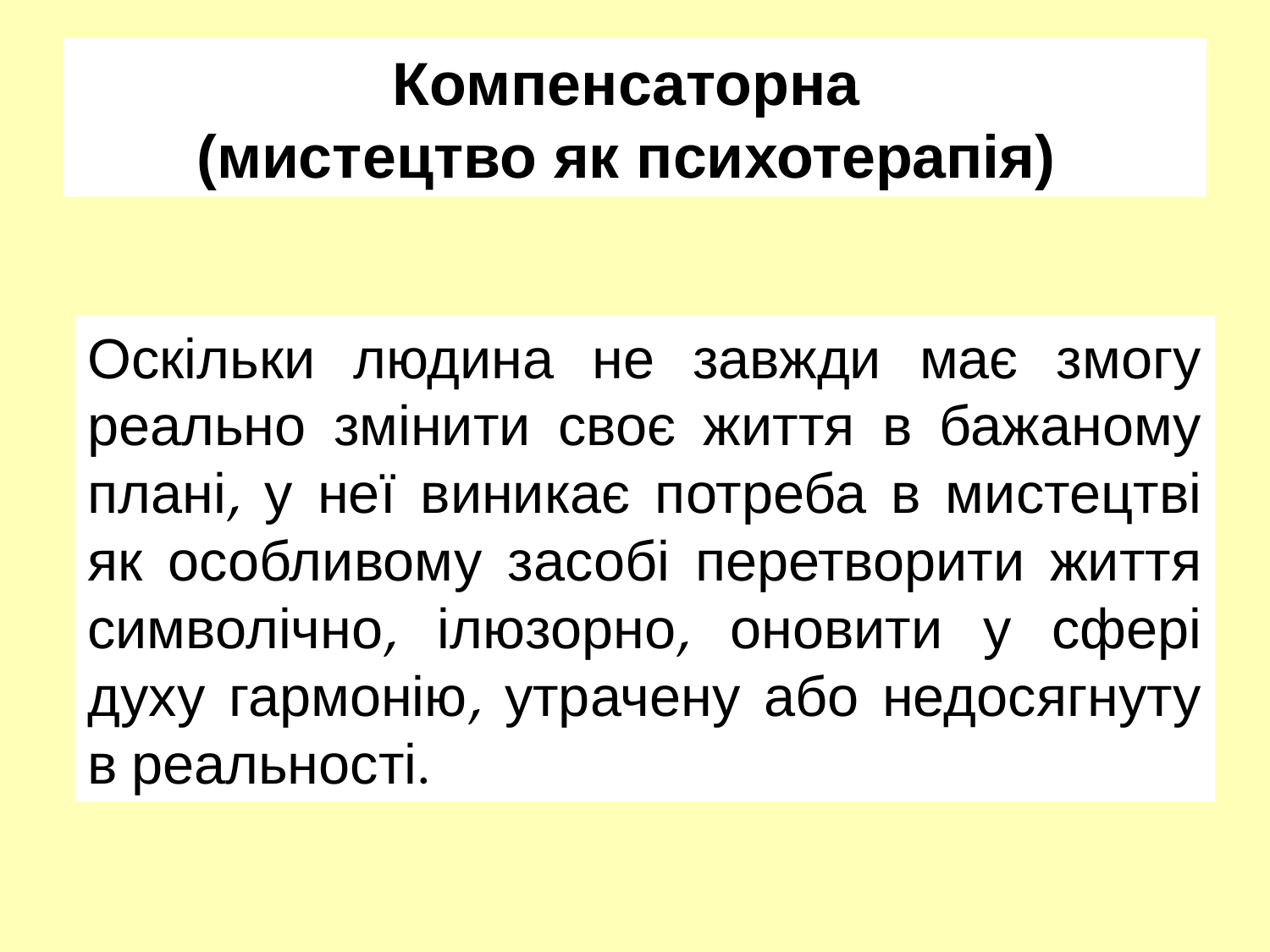

# Компенсаторна (мистецтво як психотерапія)
Оскільки людина не завжди має змогу реально змінити своє життя в бажаному плані, у неї виникає потреба в мистецтві як особливому засобі перетворити життя символічно, ілюзорно, оновити у сфері духу гармонію, утрачену або недосягнуту в реальності.